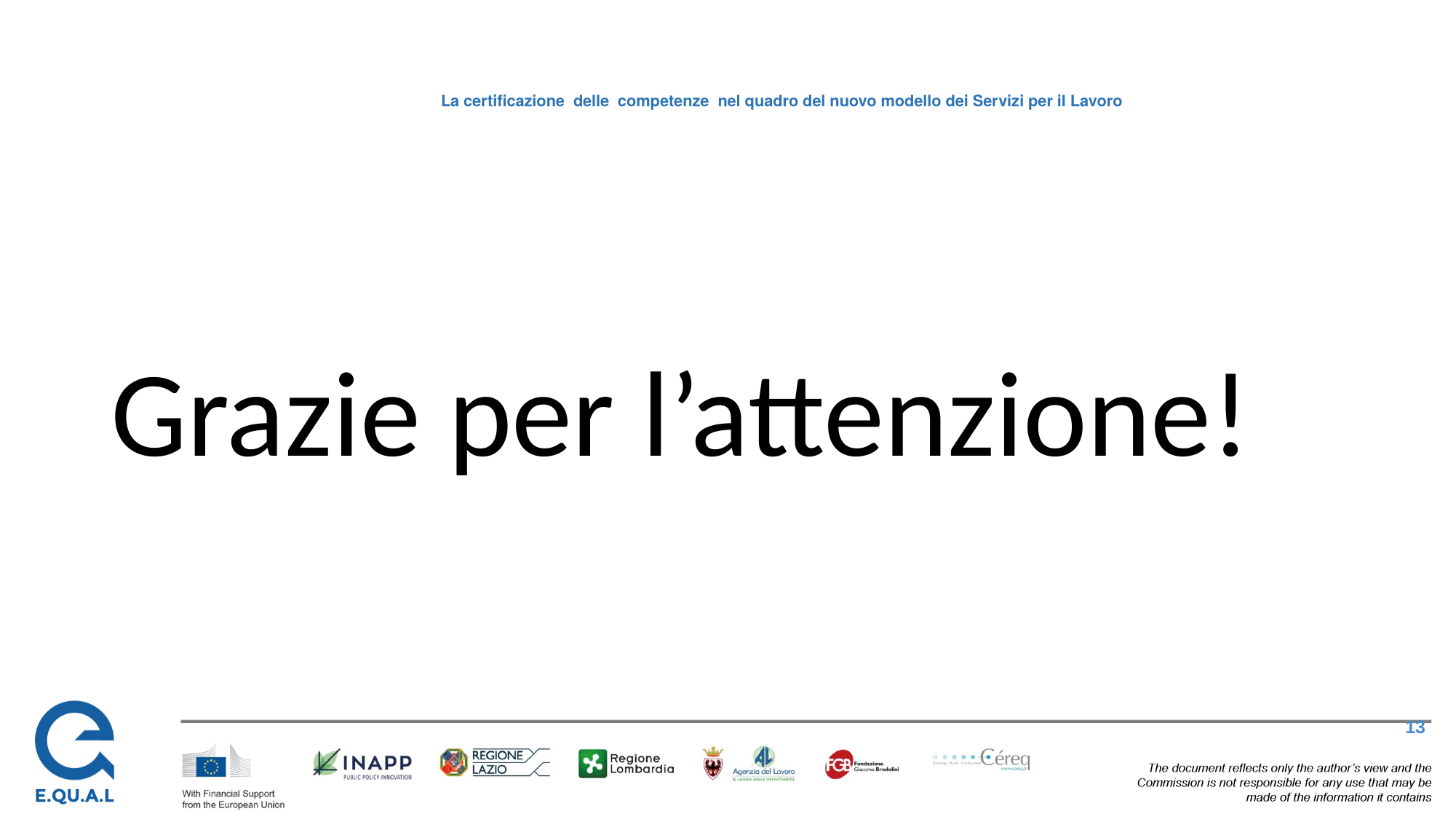

# La certificazione  delle  competenze  nel quadro del nuovo modello dei Servizi per il Lavoro

Grazie per l’attenzione!